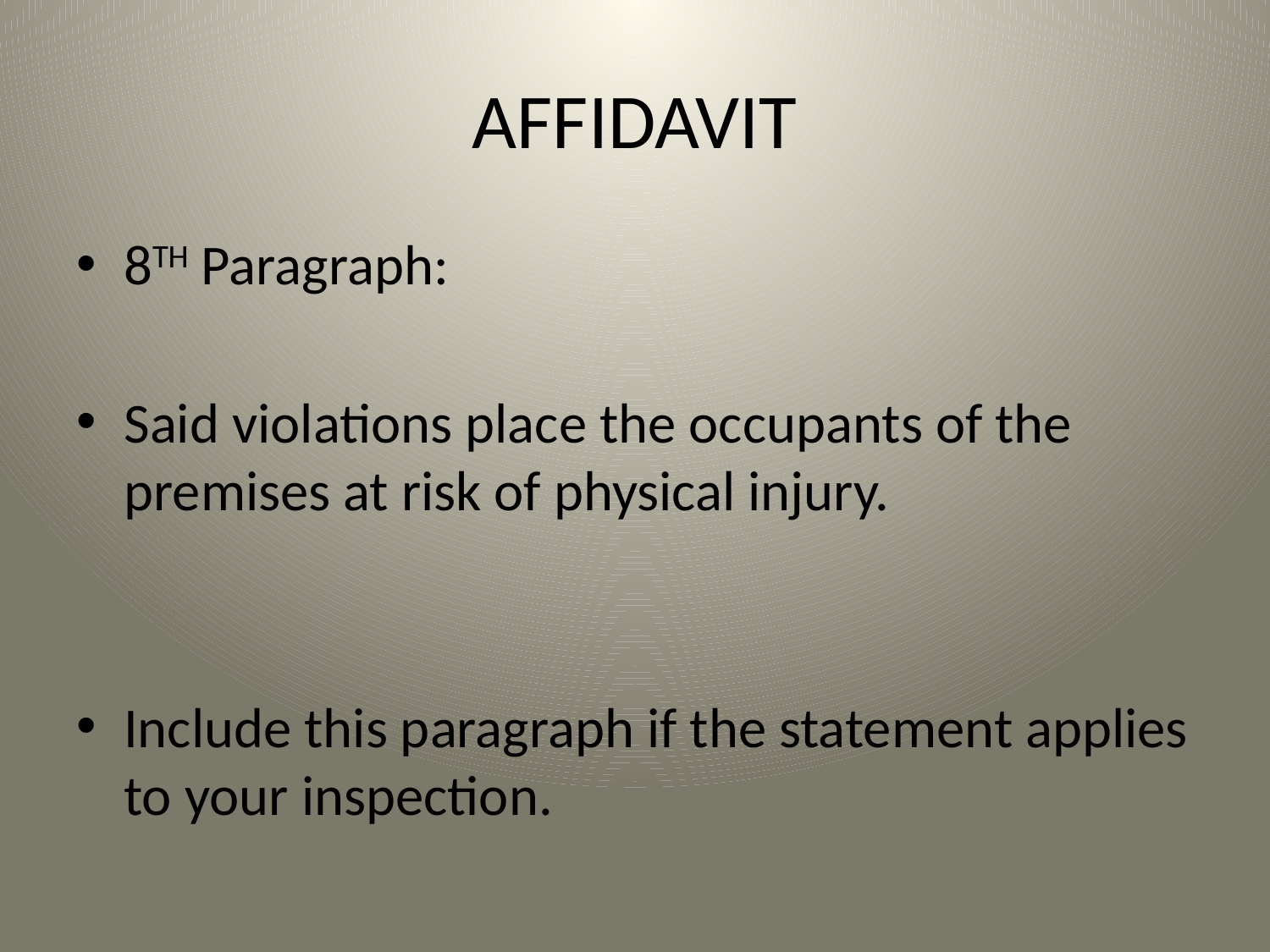

# AFFIDAVIT
8TH Paragraph:

Said violations place the occupants of the premises at risk of physical injury.

Include this paragraph if the statement applies to your inspection.